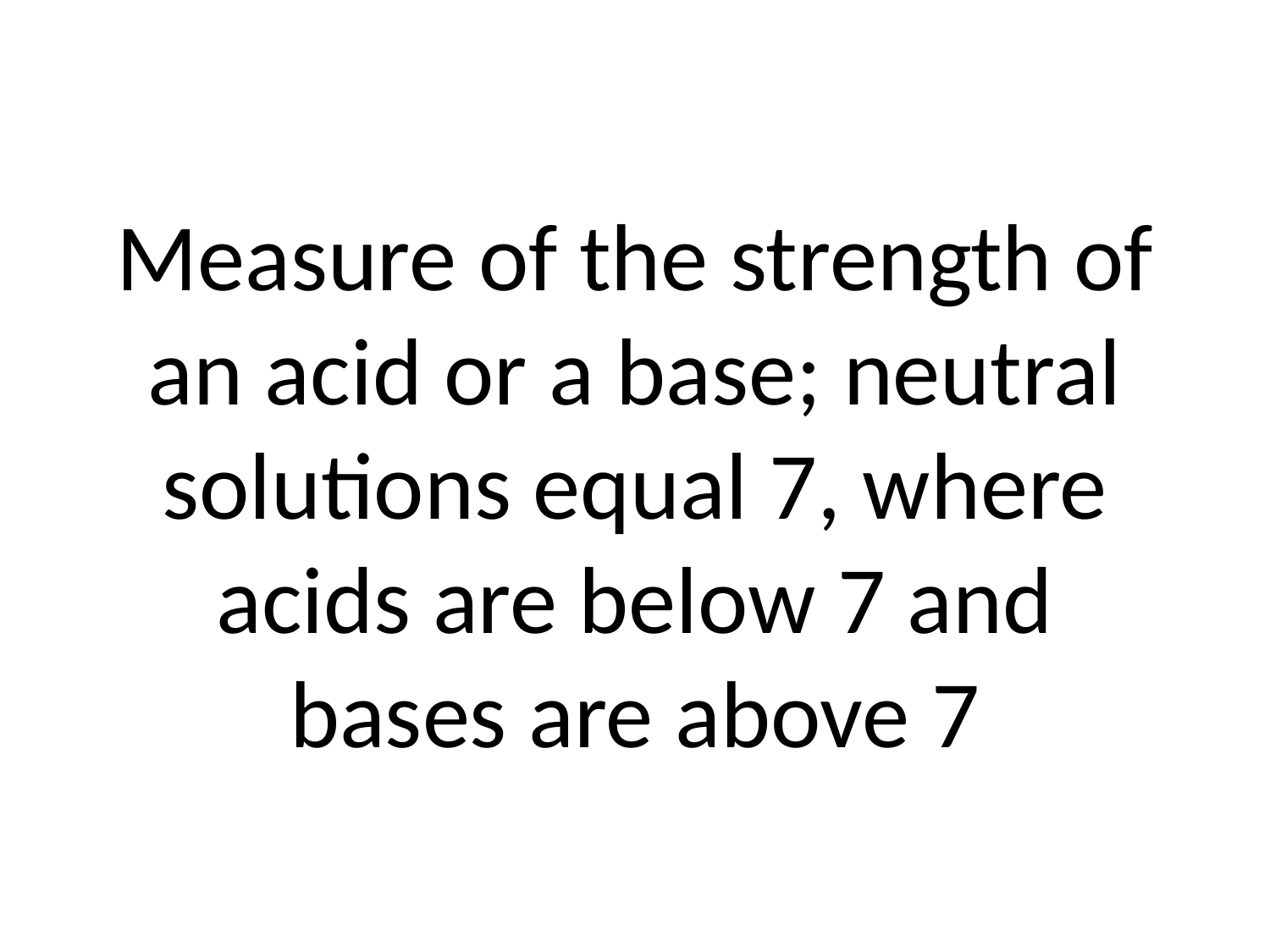

# Measure of the strength of an acid or a base; neutral solutions equal 7, where acids are below 7 and bases are above 7